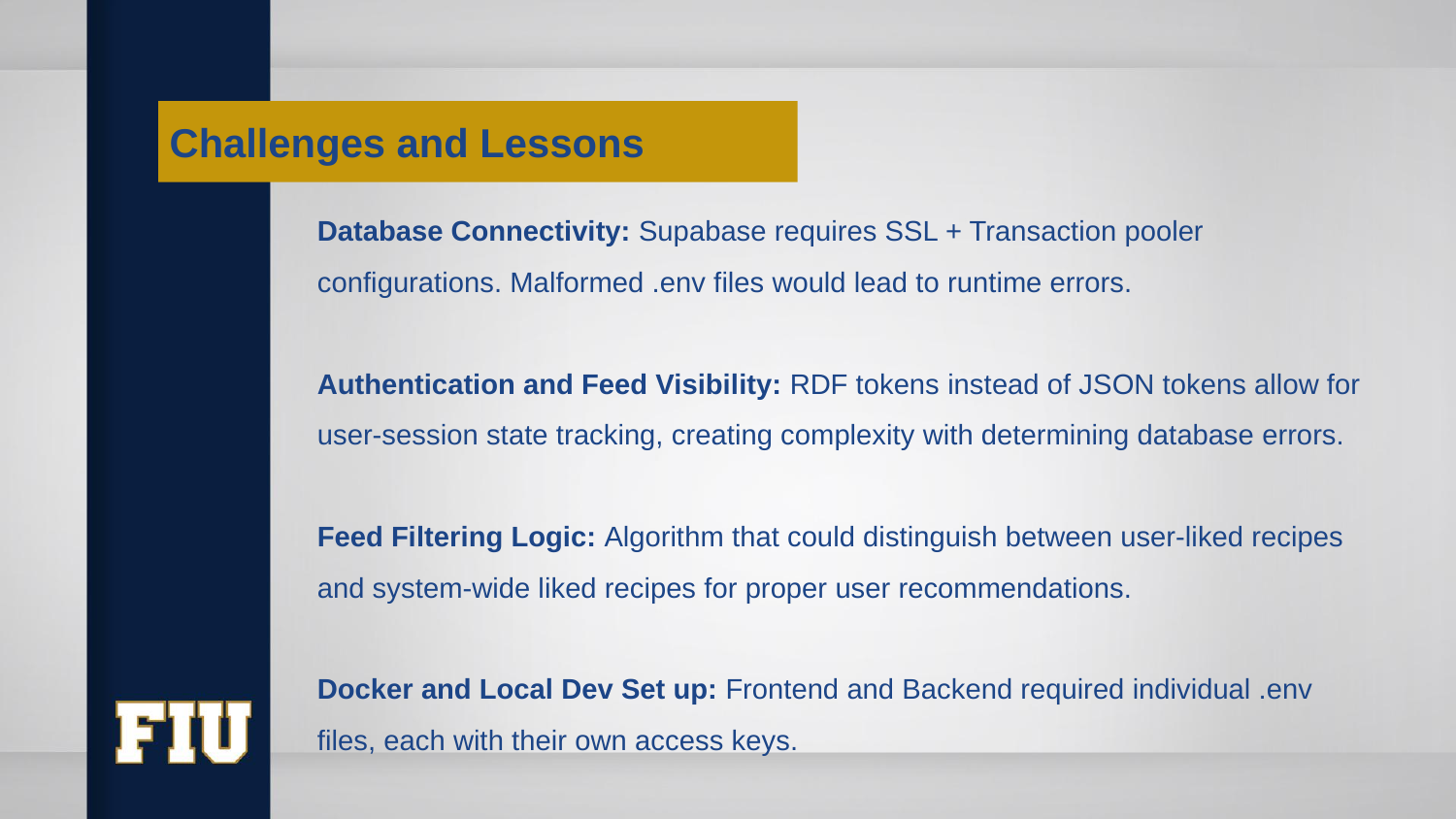

# Challenges and Lessons

Database Connectivity: Supabase requires SSL + Transaction pooler configurations. Malformed .env files would lead to runtime errors.

Authentication and Feed Visibility: RDF tokens instead of JSON tokens allow for user-session state tracking, creating complexity with determining database errors.

Feed Filtering Logic: Algorithm that could distinguish between user-liked recipes and system-wide liked recipes for proper user recommendations.

Docker and Local Dev Set up: Frontend and Backend required individual .env files, each with their own access keys.